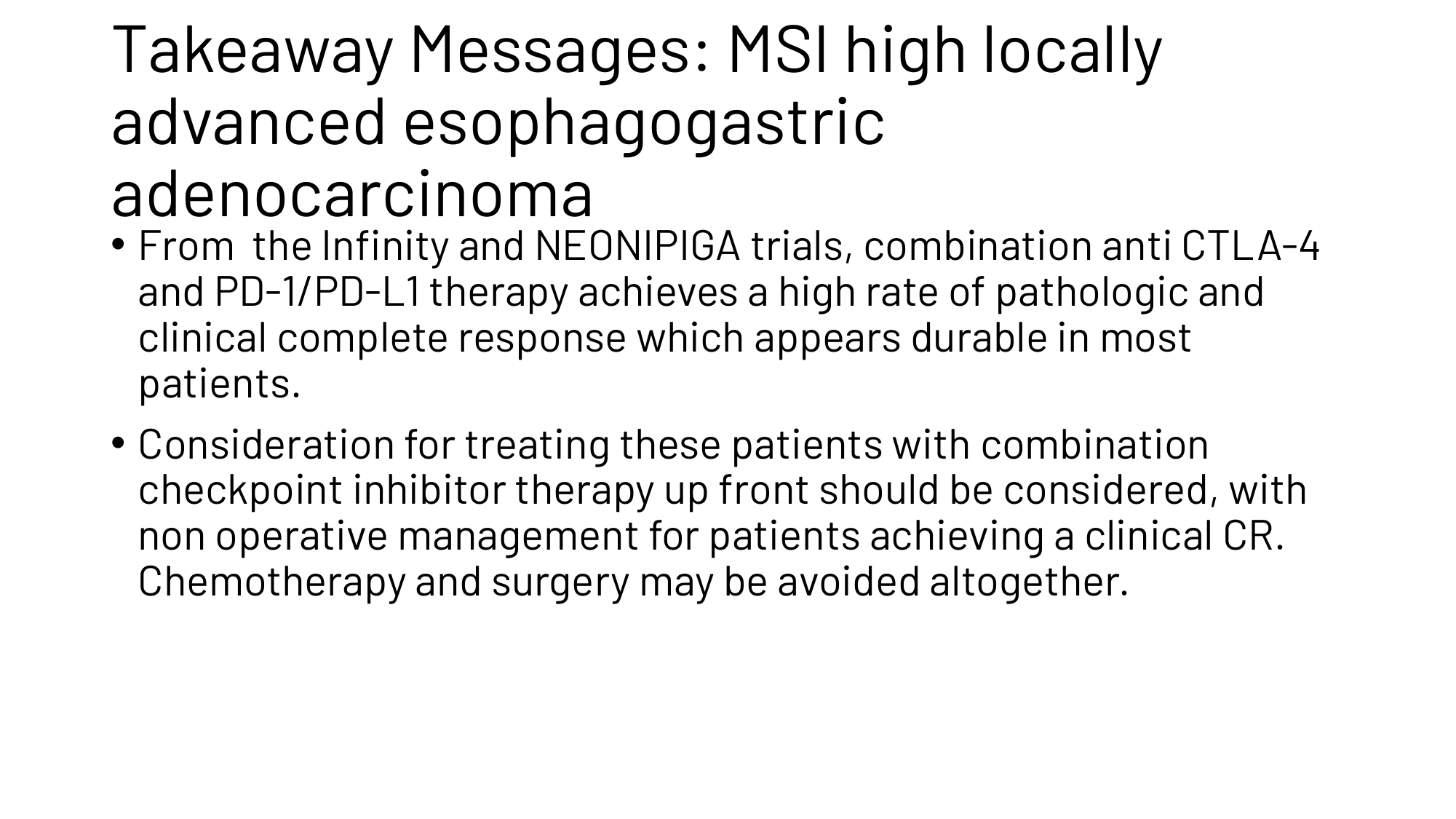

# Takeaway Messages: MSI high locally advanced esophagogastric adenocarcinoma
From  the Infinity and NEONIPIGA trials, combination anti CTLA-4 and PD-1/PD-L1 therapy achieves a high rate of pathologic and clinical complete response which appears durable in most patients.
Consideration for treating these patients with combination checkpoint inhibitor therapy up front should be considered, with non operative management for patients achieving a clinical CR. Chemotherapy and surgery may be avoided altogether.